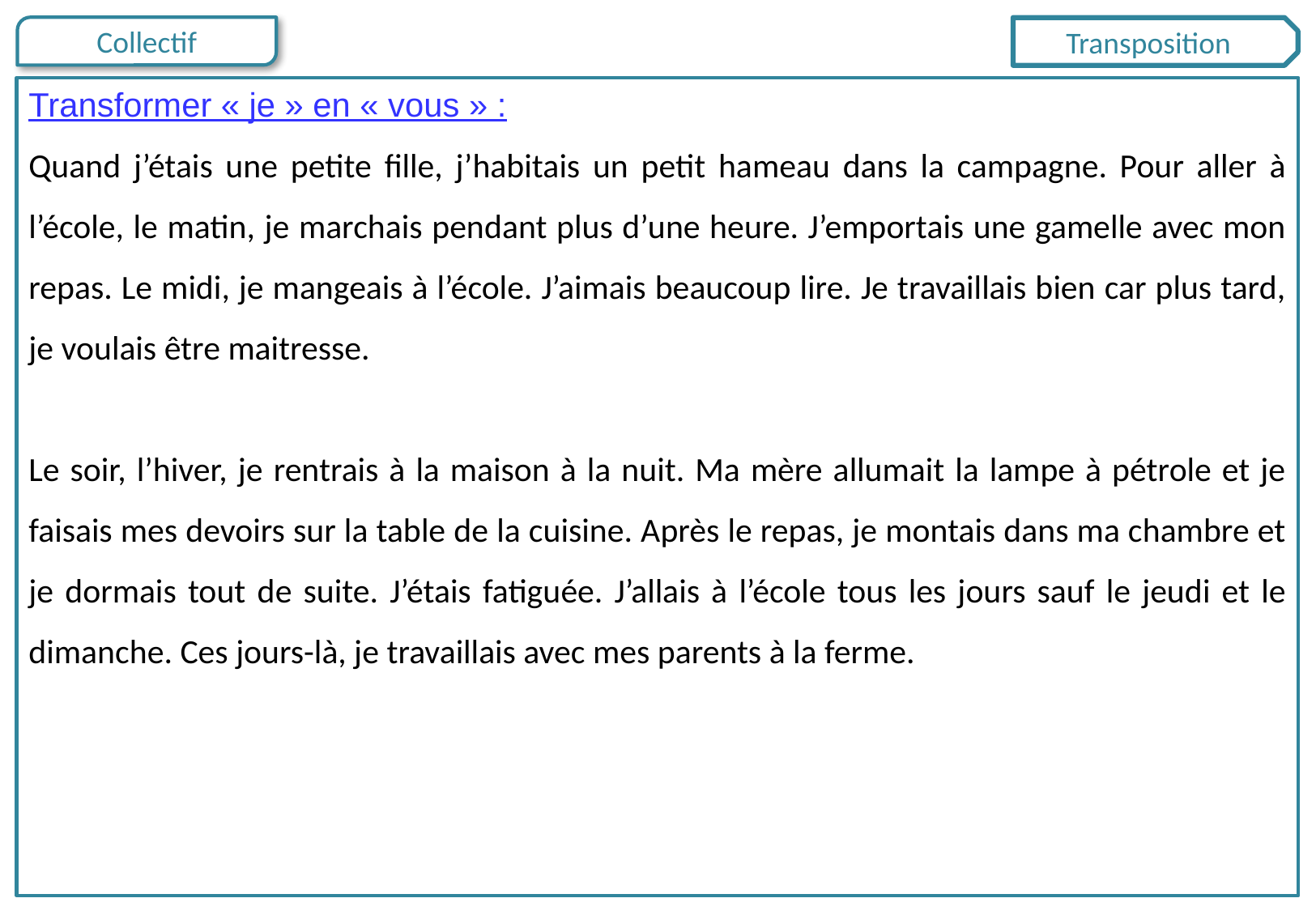

Transposition
Transformer « je » en « vous » :
Quand j’étais une petite fille, j’habitais un petit hameau dans la campagne. Pour aller à l’école, le matin, je marchais pendant plus d’une heure. J’emportais une gamelle avec mon repas. Le midi, je mangeais à l’école. J’aimais beaucoup lire. Je travaillais bien car plus tard, je voulais être maitresse.

Le soir, l’hiver, je rentrais à la maison à la nuit. Ma mère allumait la lampe à pétrole et je faisais mes devoirs sur la table de la cuisine. Après le repas, je montais dans ma chambre et je dormais tout de suite. J’étais fatiguée. J’allais à l’école tous les jours sauf le jeudi et le dimanche. Ces jours-là, je travaillais avec mes parents à la ferme.